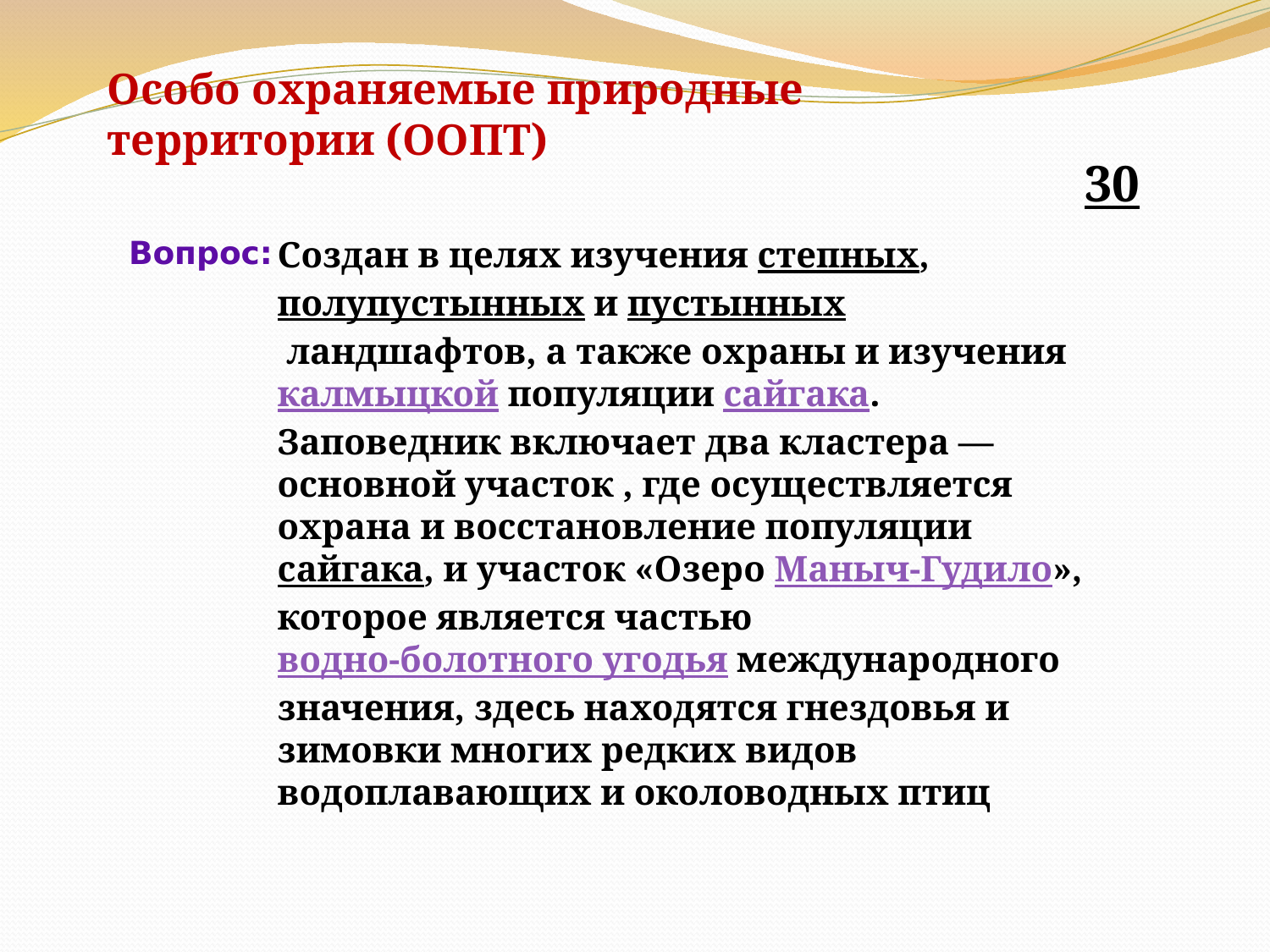

Особо охраняемые природные территории (ООПТ)
30
Вопрос:
Создан в целях изучения степных, полупустынных и пустынных ландшафтов, а также охраны и изучения калмыцкой популяции сайгака. Заповедник включает два кластера — основной участок , где осуществляется охрана и восстановление популяции сайгака, и участок «Озеро Маныч-Гудило», которое является частью водно-болотного угодья международного значения, здесь находятся гнездовья и зимовки многих редких видов водоплавающих и околоводных птиц